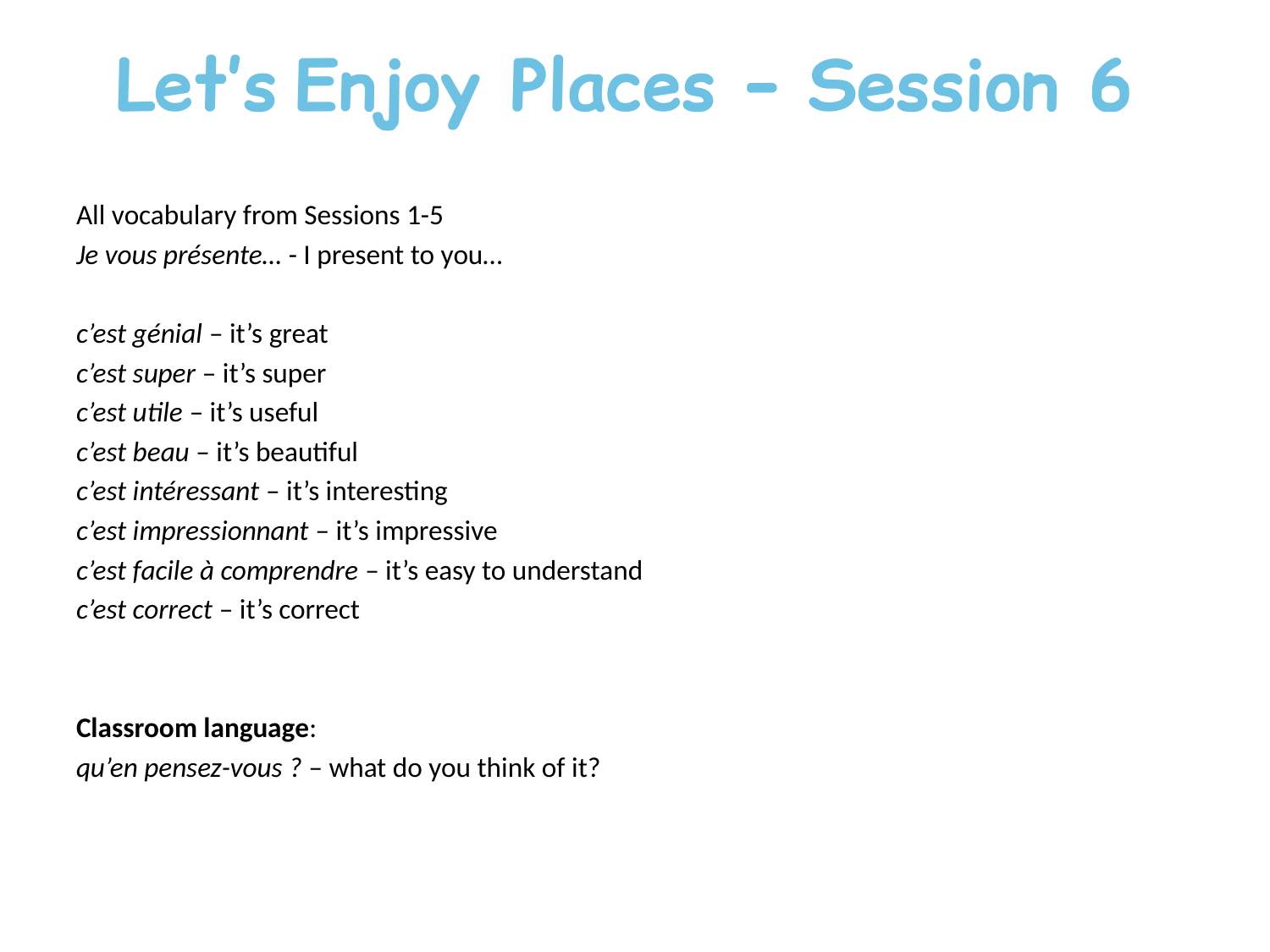

# Let’s Enjoy Places – Session 6

All vocabulary from Sessions 1-5
Je vous présente… - I present to you…

c’est génial – it’s great
c’est super – it’s super
c’est utile – it’s useful
c’est beau – it’s beautiful
c’est intéressant – it’s interesting
c’est impressionnant – it’s impressive
c’est facile à comprendre – it’s easy to understand
c’est correct – it’s correct

Classroom language:
qu’en pensez-vous ? – what do you think of it?